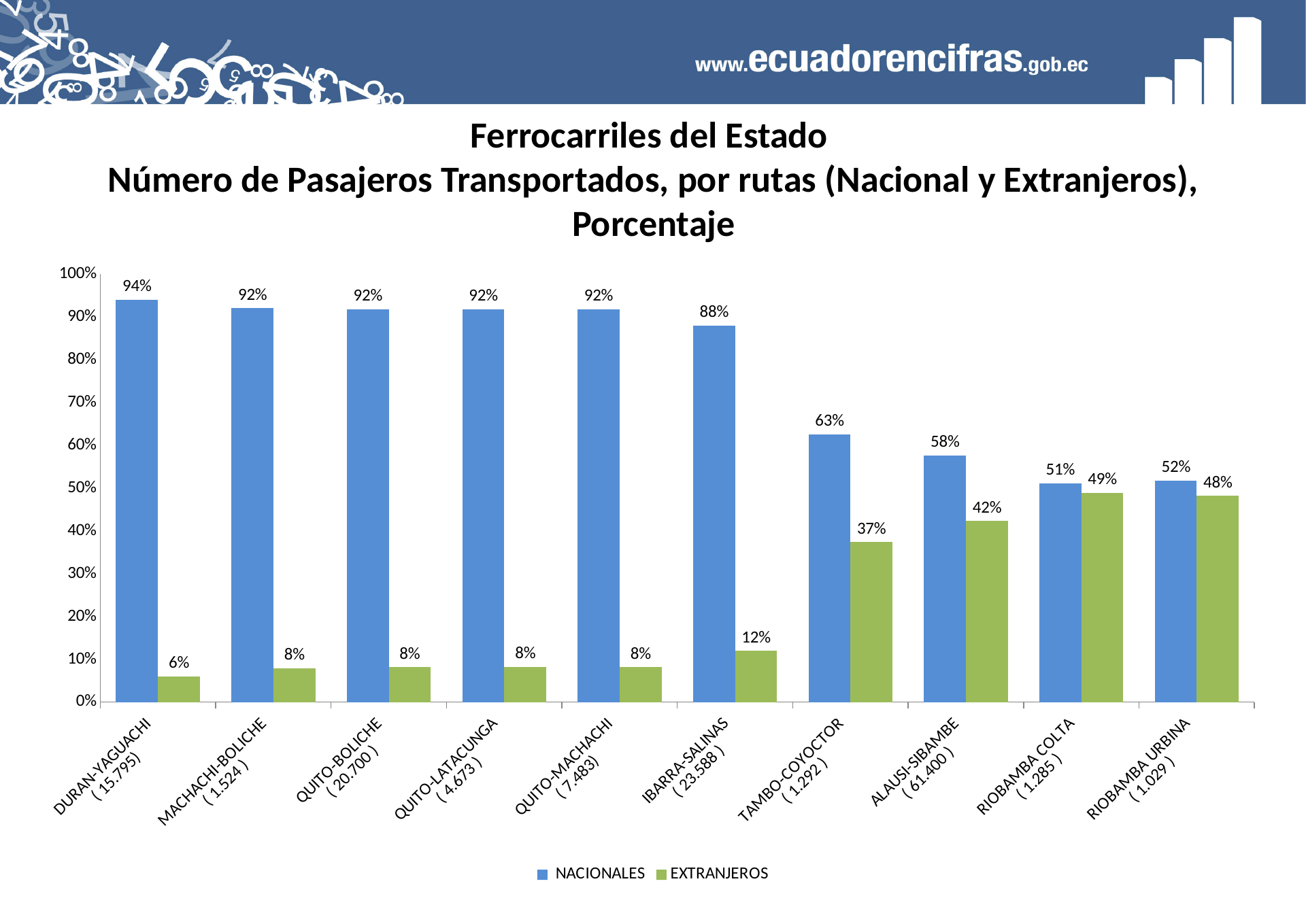

# Ferrocarriles del Estado Número de Pasajeros Transportados, por rutas (Nacional y Extranjeros), Porcentaje

### Chart

| Category |  NACIONALES | EXTRANJEROS |
|---|---|---|
| DURAN-YAGUACHI
( 15.795) | 0.9398543842988287 | 0.06014561570117126 |
| MACHACHI-BOLICHE
( 1.524 ) | 0.9206036745406826 | 0.0793963254593176 |
| QUITO-BOLICHE
( 20.700 ) | 0.9183574879227052 | 0.0816425120772947 |
| QUITO-LATACUNGA
( 4.673 ) | 0.9176118125401244 | 0.08238818745987588 |
| QUITO-MACHACHI
( 7.483) | 0.918214619804891 | 0.08178538019510893 |
| IBARRA-SALINAS
( 23.588 ) | 0.8801509241987451 | 0.1198490758012549 |
| TAMBO-COYOCTOR
( 1.292 ) | 0.6261609907120743 | 0.37383900928792574 |
| ALAUSI-SIBAMBE
( 61.400 ) | 0.5766123778501627 | 0.4233876221498372 |
| RIOBAMBA COLTA
( 1.285 ) | 0.511284046692607 | 0.488715953307393 |
| RIOBAMBA URBINA
( 1.029 ) | 0.5179786200194365 | 0.48202137998056377 |